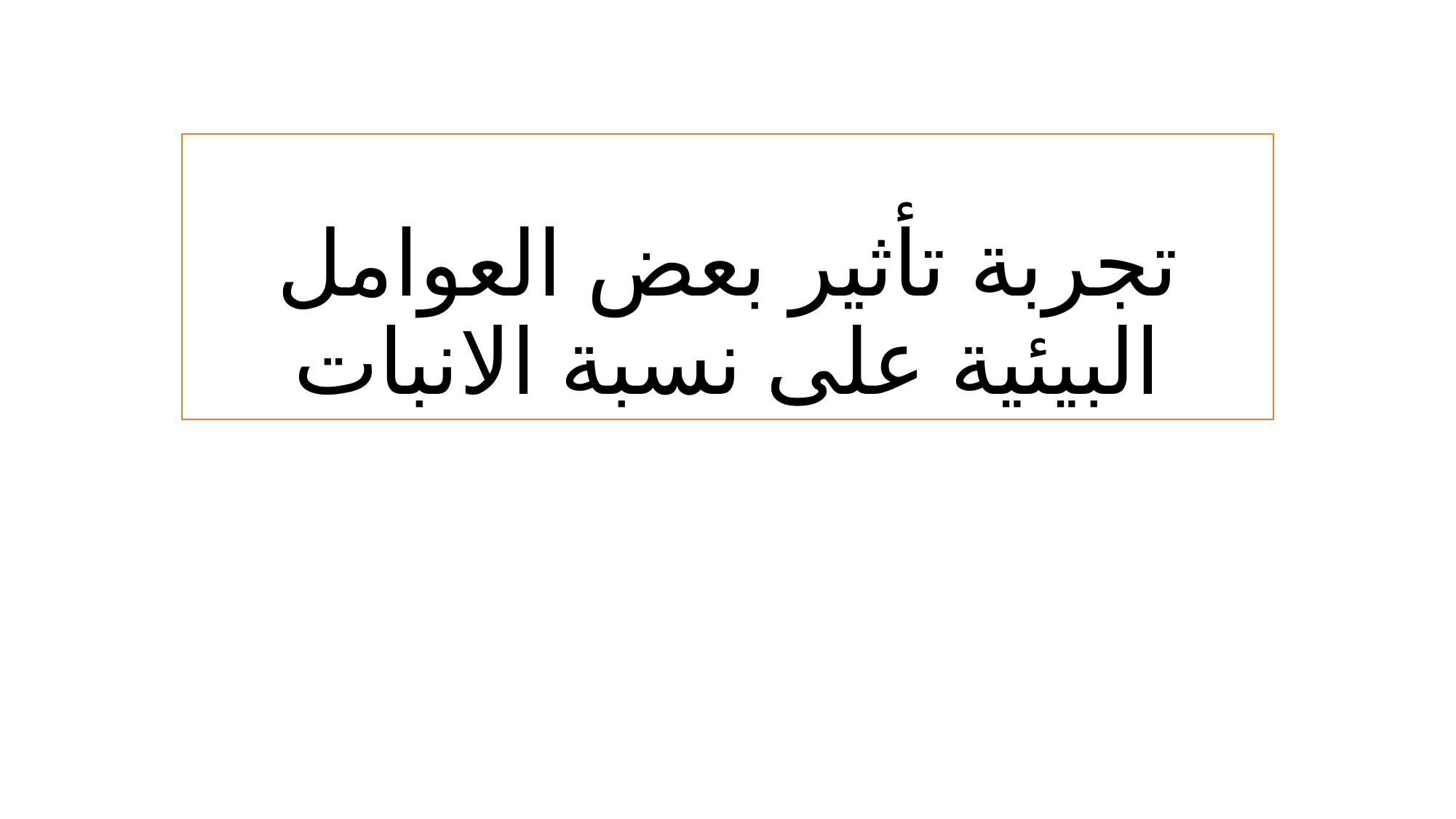

# تجربة تأثير بعض العوامل البيئية على نسبة الانبات